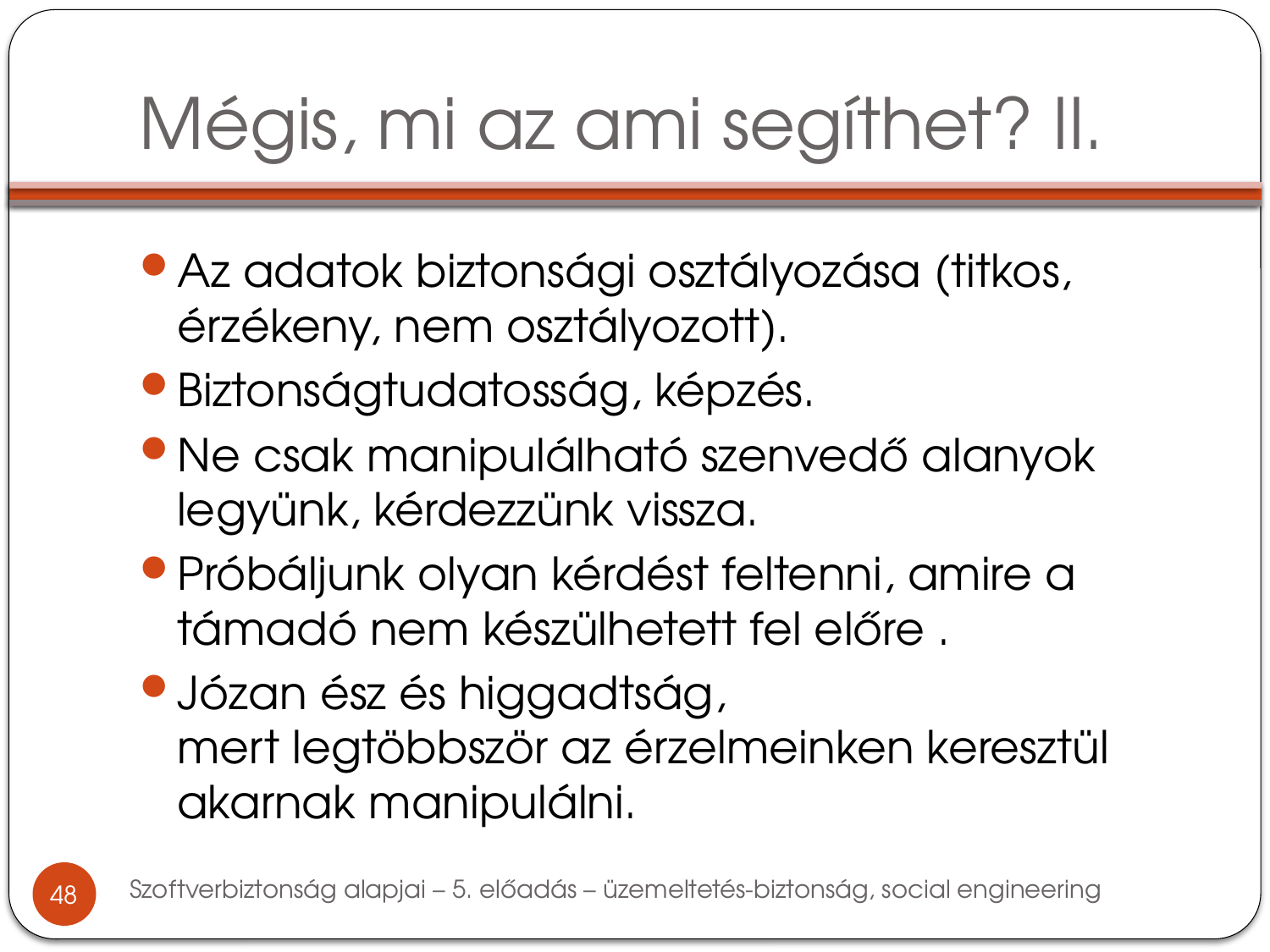

# Mégis, mi az ami segíthet? II.
Az adatok biztonsági osztályozása (titkos, érzékeny, nem osztályozott).
Biztonságtudatosság, képzés.
Ne csak manipulálható szenvedő alanyok legyünk, kérdezzünk vissza.
Próbáljunk olyan kérdést feltenni, amire a támadó nem készülhetett fel előre .
Józan ész és higgadtság,
mert legtöbbször az érzelmeinken keresztül akarnak manipulálni.

Szoftverbiztonság alapjai – 5. előadás – üzemeltetés-biztonság, social engineering
48